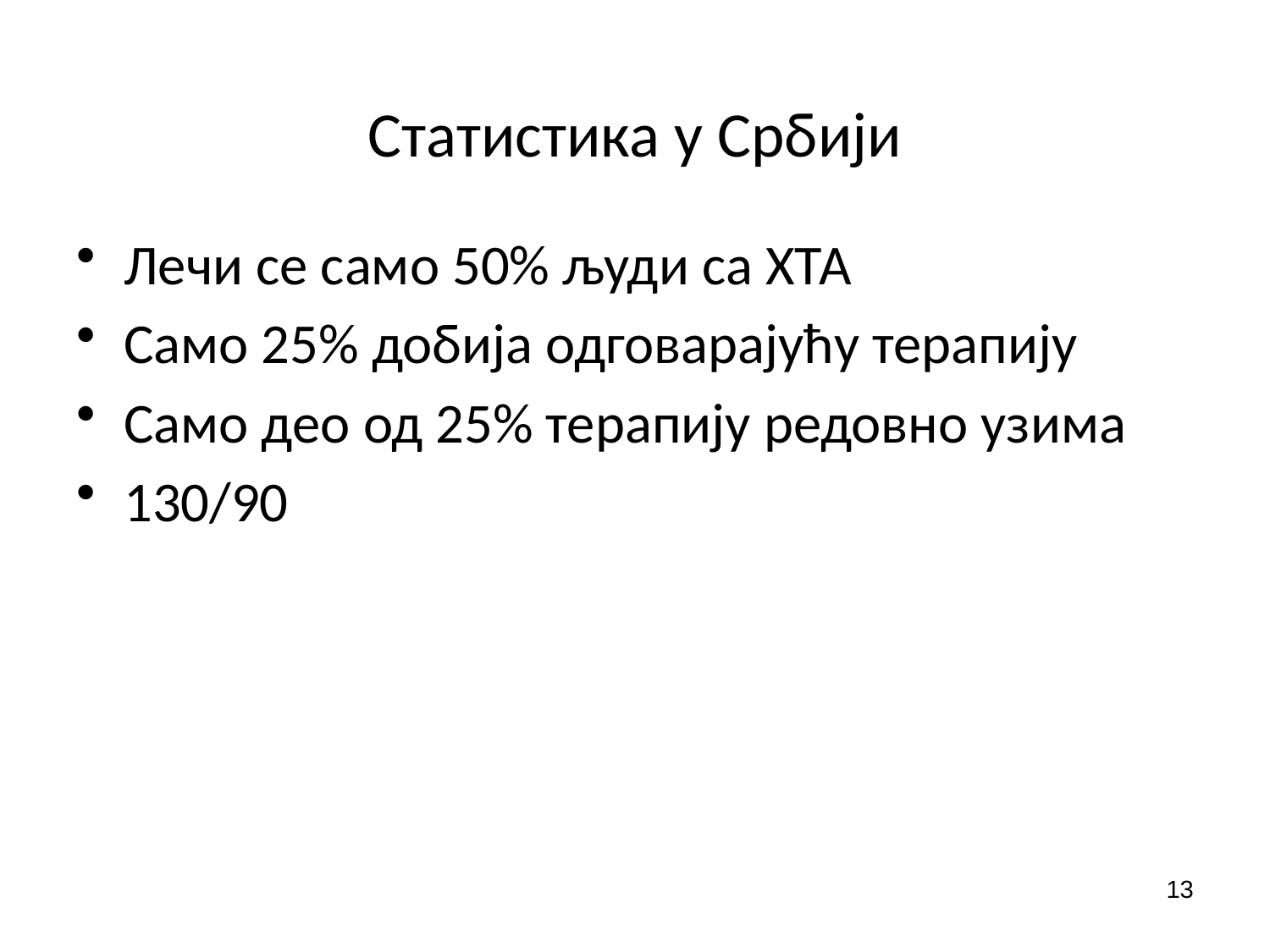

# Статистика у Србији
Лечи се само 50% људи са ХТА
Само 25% добија одговарајућу терапију
Само део од 25% терапију редовно узима
130/90
13